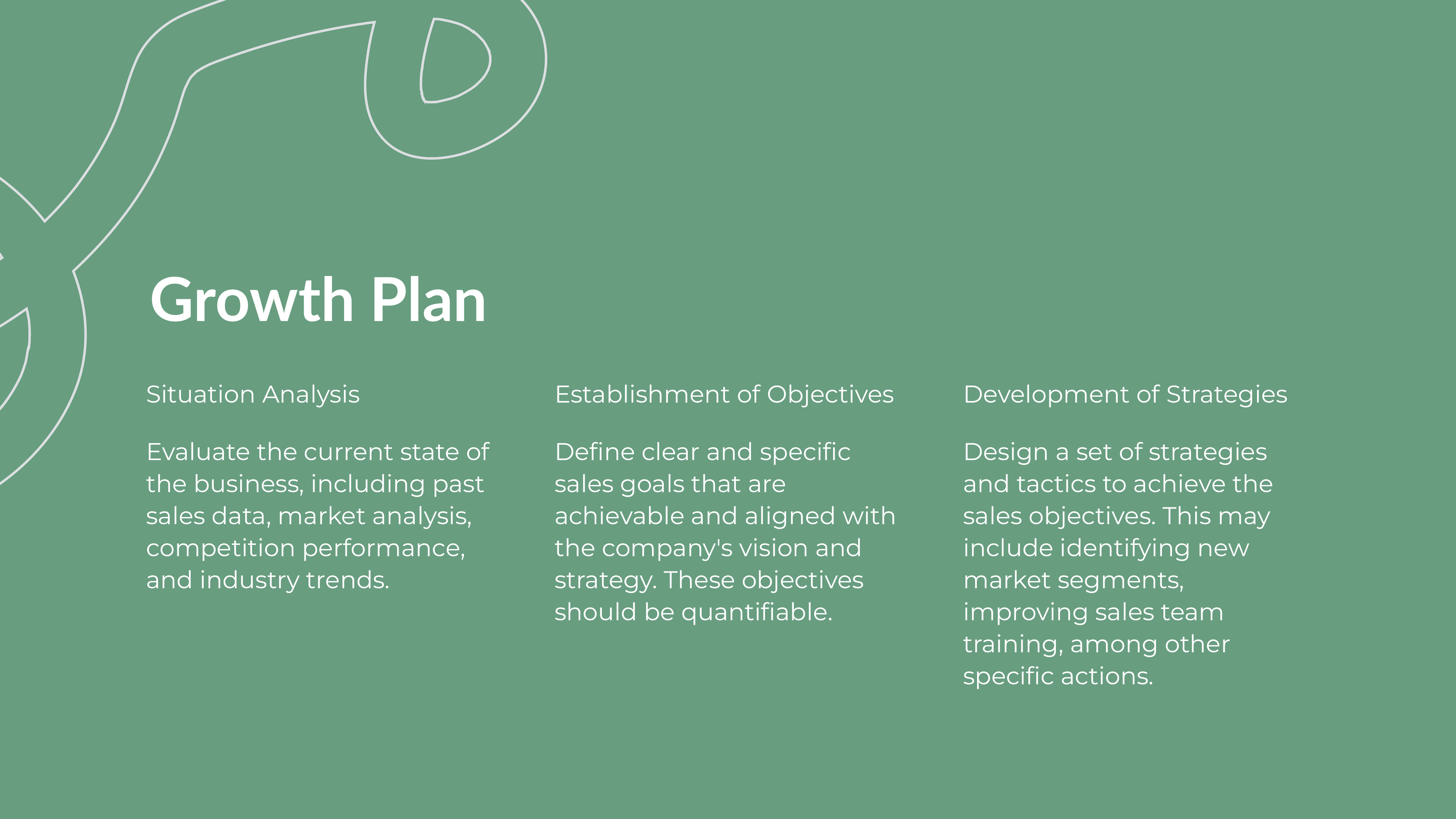

Growth Plan
Situation Analysis
Establishment of Objectives
Development of Strategies
Evaluate the current state of the business, including past sales data, market analysis, competition performance, and industry trends.
Define clear and specific sales goals that are achievable and aligned with the company's vision and strategy. These objectives should be quantifiable.
Design a set of strategies and tactics to achieve the sales objectives. This may include identifying new market segments, improving sales team training, among other specific actions.